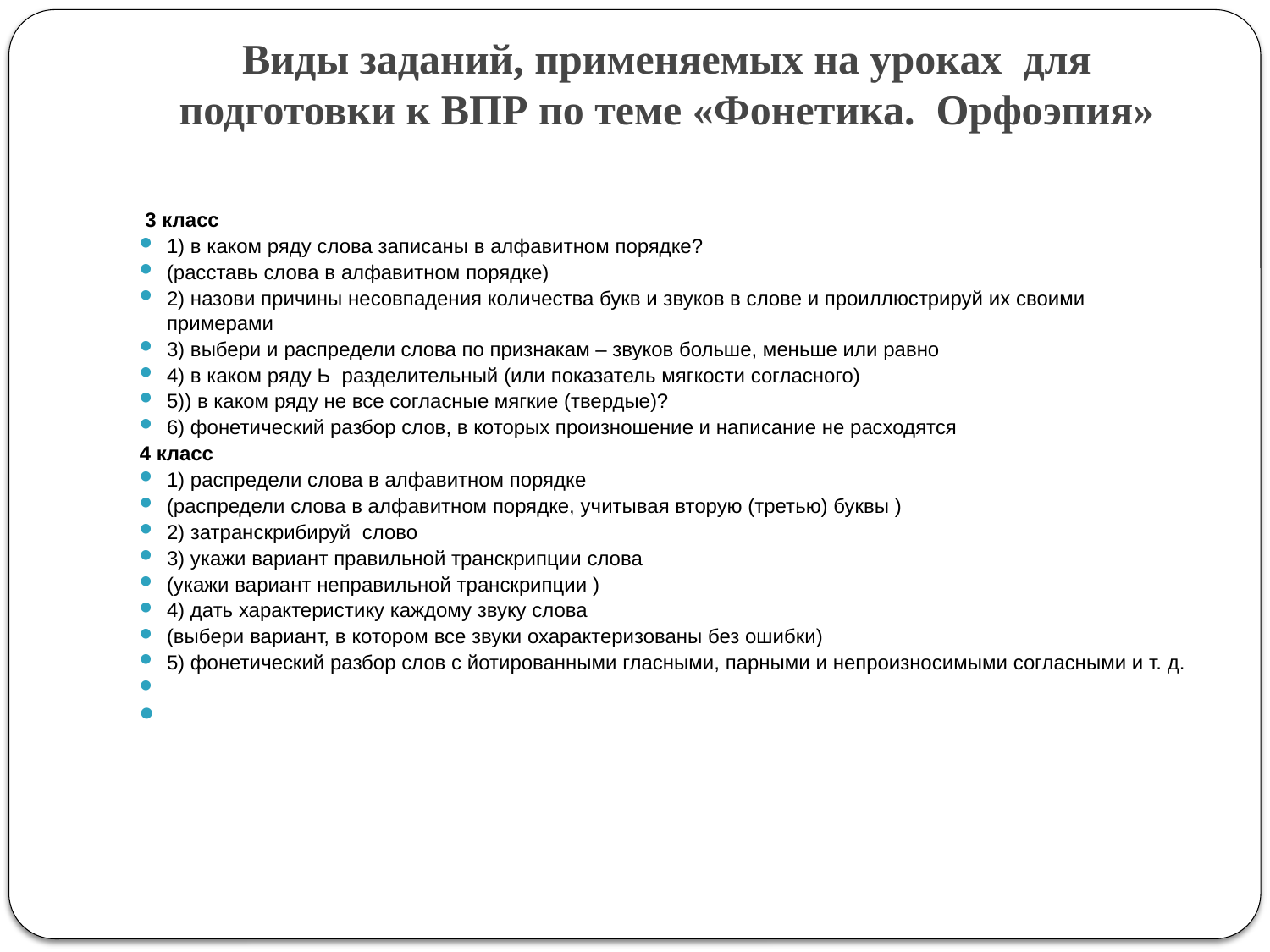

# Виды заданий, применяемых на уроках  для подготовки к ВПР по теме «Фонетика.  Орфоэпия»
 3 класс
1) в каком ряду слова записаны в алфавитном порядке?
(расставь слова в алфавитном порядке)
2) назови причины несовпадения количества букв и звуков в слове и проиллюстрируй их своими примерами
3) выбери и распредели слова по признакам – звуков больше, меньше или равно
4) в каком ряду Ь  разделительный (или показатель мягкости согласного)
5)) в каком ряду не все согласные мягкие (твердые)?
6) фонетический разбор слов, в которых произношение и написание не расходятся
4 класс
1) распредели слова в алфавитном порядке
(распредели слова в алфавитном порядке, учитывая вторую (третью) буквы )
2) затранскрибируй  слово
3) укажи вариант правильной транскрипции слова
(укажи вариант неправильной транскрипции )
4) дать характеристику каждому звуку слова
(выбери вариант, в котором все звуки охарактеризованы без ошибки)
5) фонетический разбор слов с йотированными гласными, парными и непроизносимыми согласными и т. д.